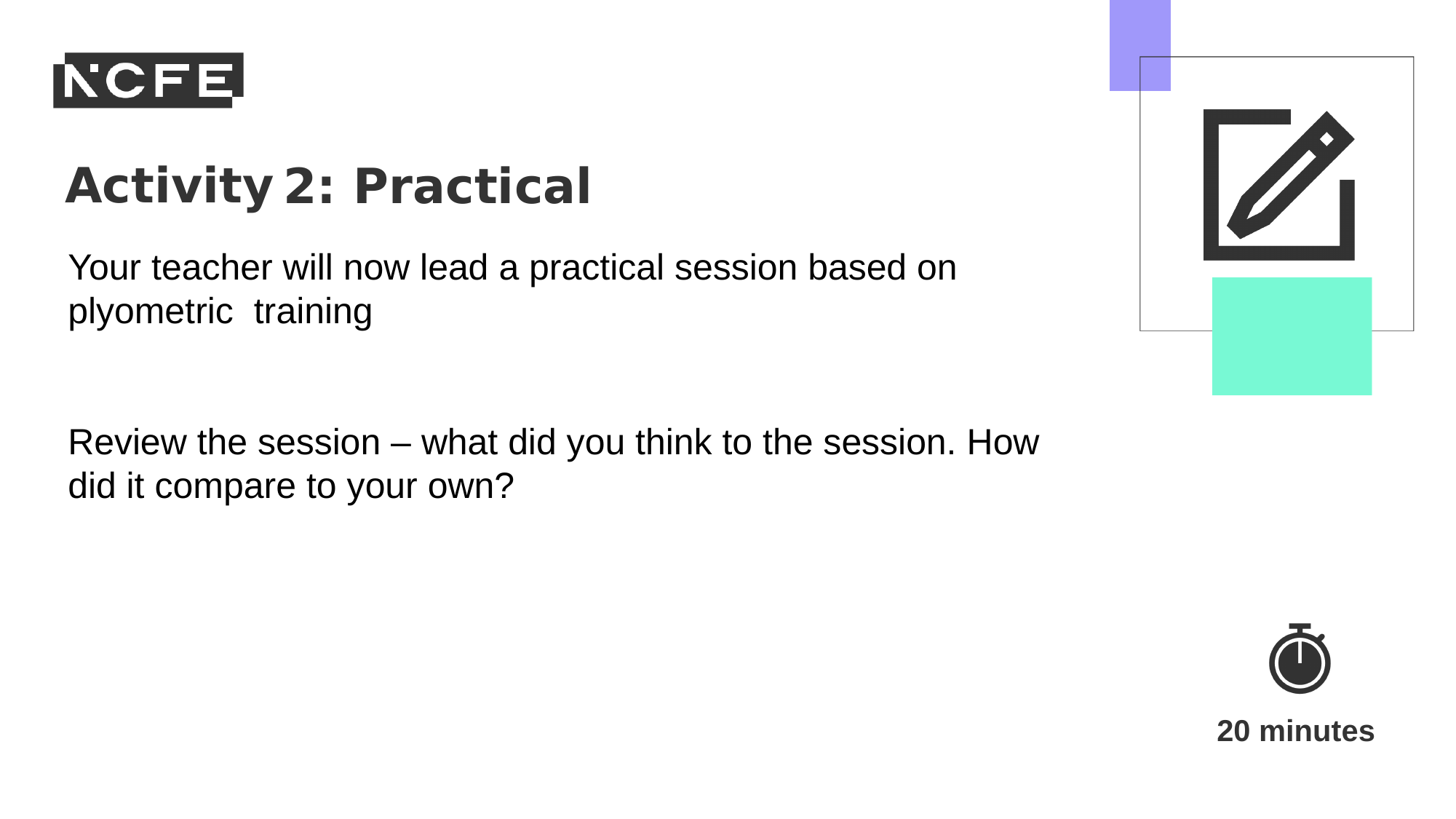

2: Practical
Your teacher will now lead a practical session based on plyometric  training

Review the session – what did you think to the session. How did it compare to your own?
20 minutes